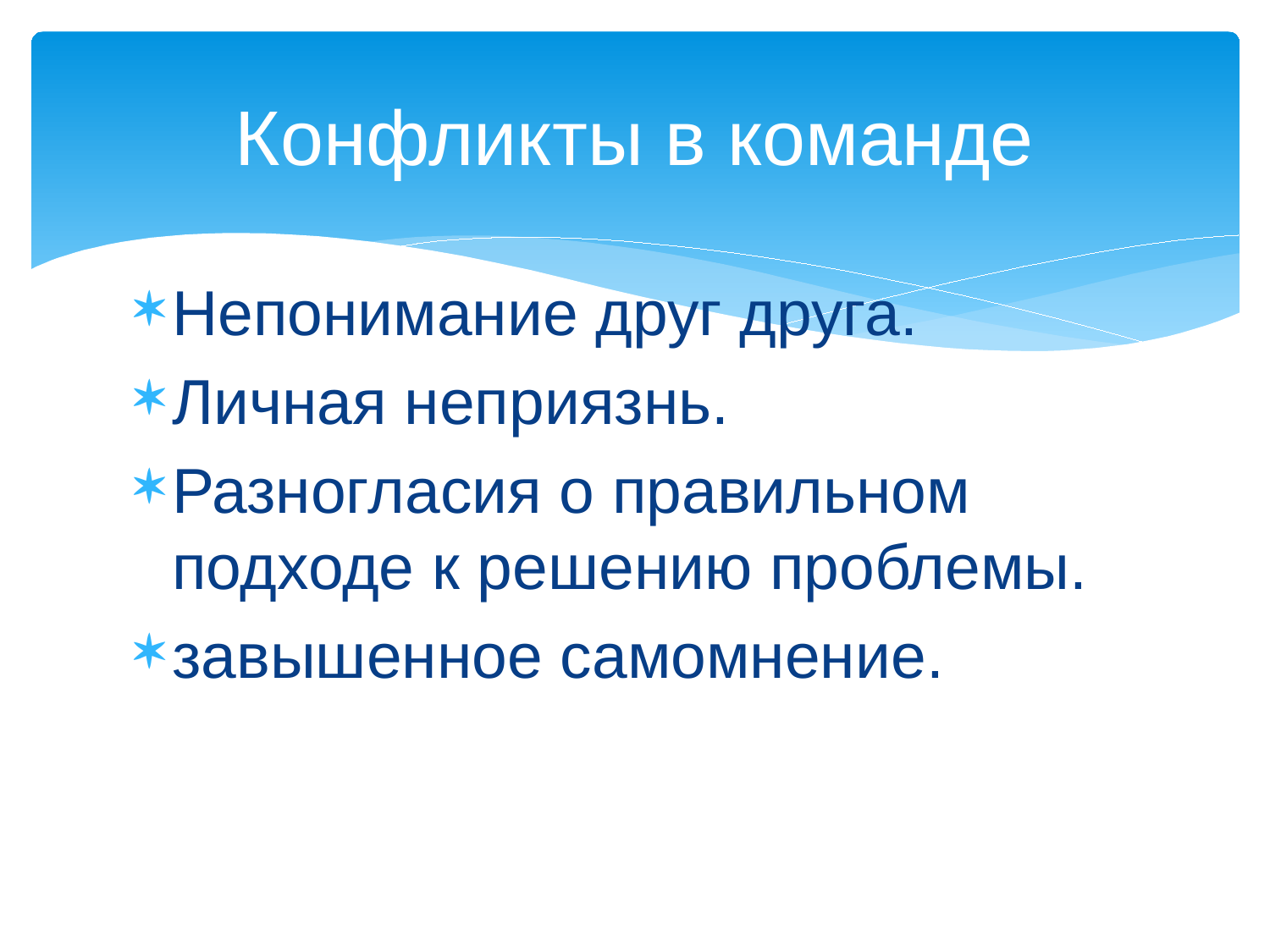

# Конфликты в команде
Непонимание друг друга.
Личная неприязнь.
Разногласия о правильном подходе к решению проблемы.
завышенное самомнение.